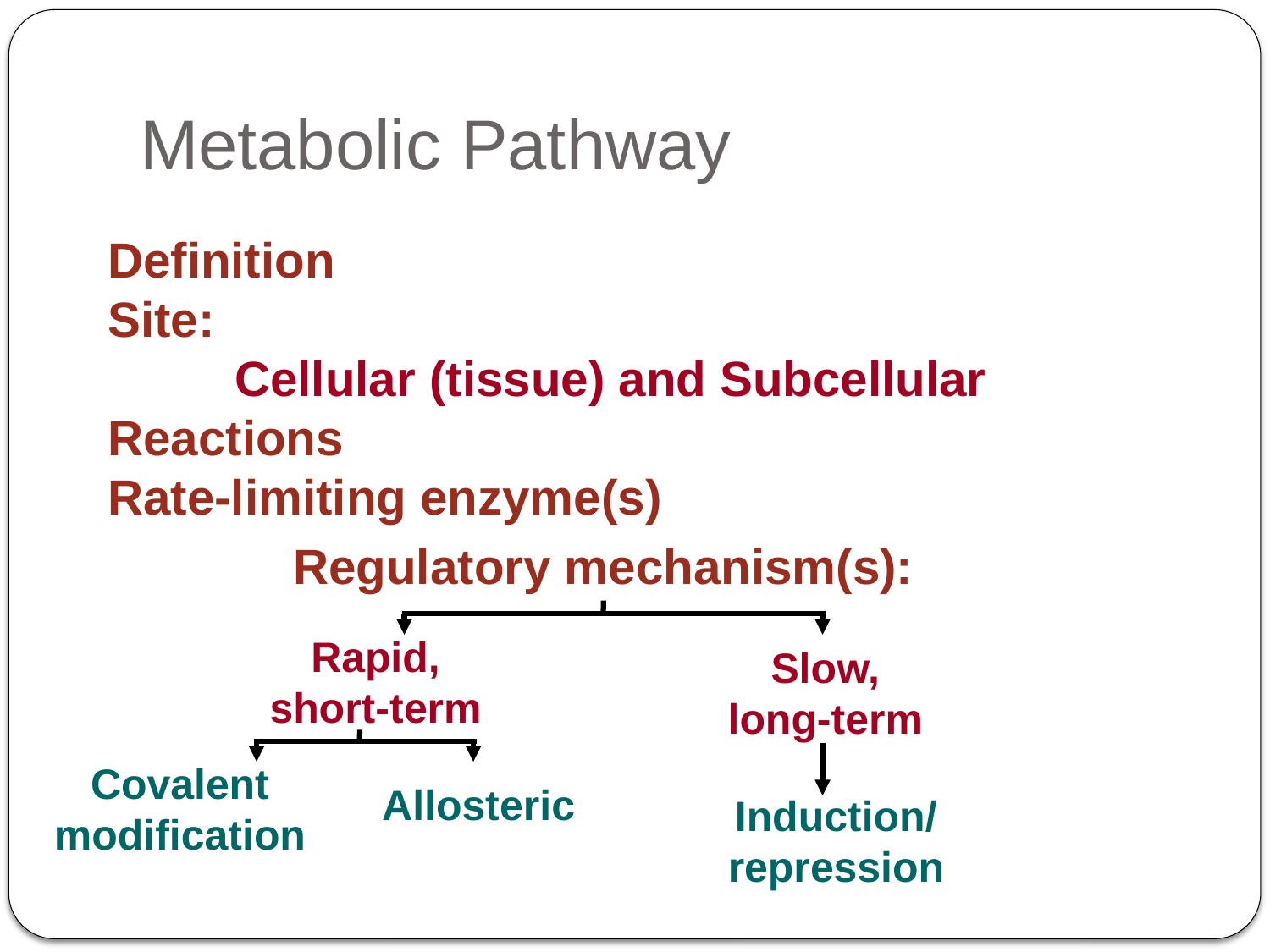

# Metabolic Pathway
Definition
Site:
	Cellular (tissue) and Subcellular
Reactions
Rate-limiting enzyme(s)
Regulatory mechanism(s):
Rapid,
short-term
Slow,
long-term
Covalent modification
Allosteric
Induction/repression